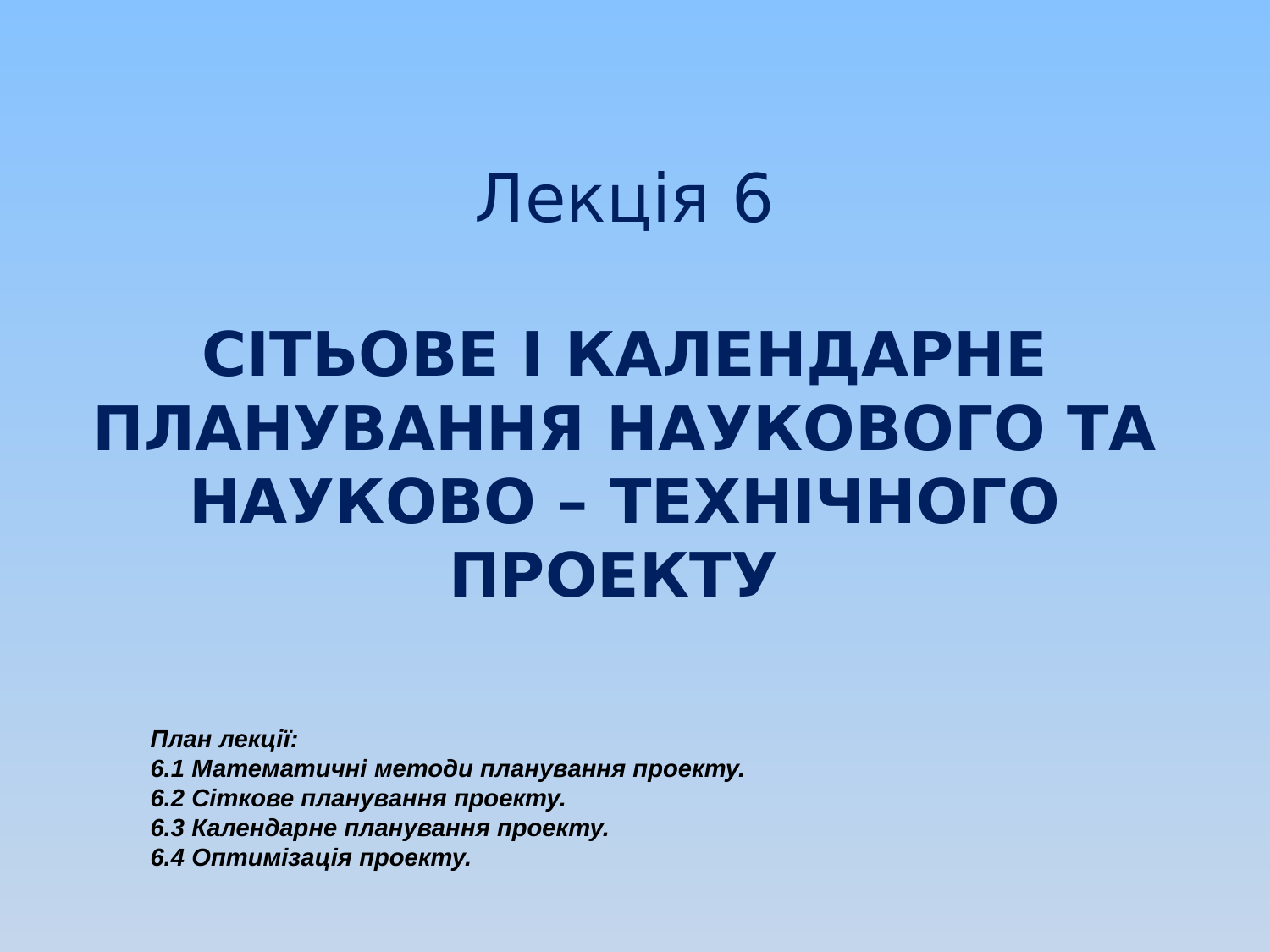

# Лекція 6 СІТЬОВЕ І КАЛЕНДАРНЕ ПЛАНУВАННЯ НАУКОВОГО ТА НАУКОВО – ТЕХНІЧНОГО ПРОЕКТУ
План лекції:
6.1 Математичні методи планування проекту.
6.2 Сіткове планування проекту.
6.3 Календарне планування проекту.
6.4 Оптимізація проекту.